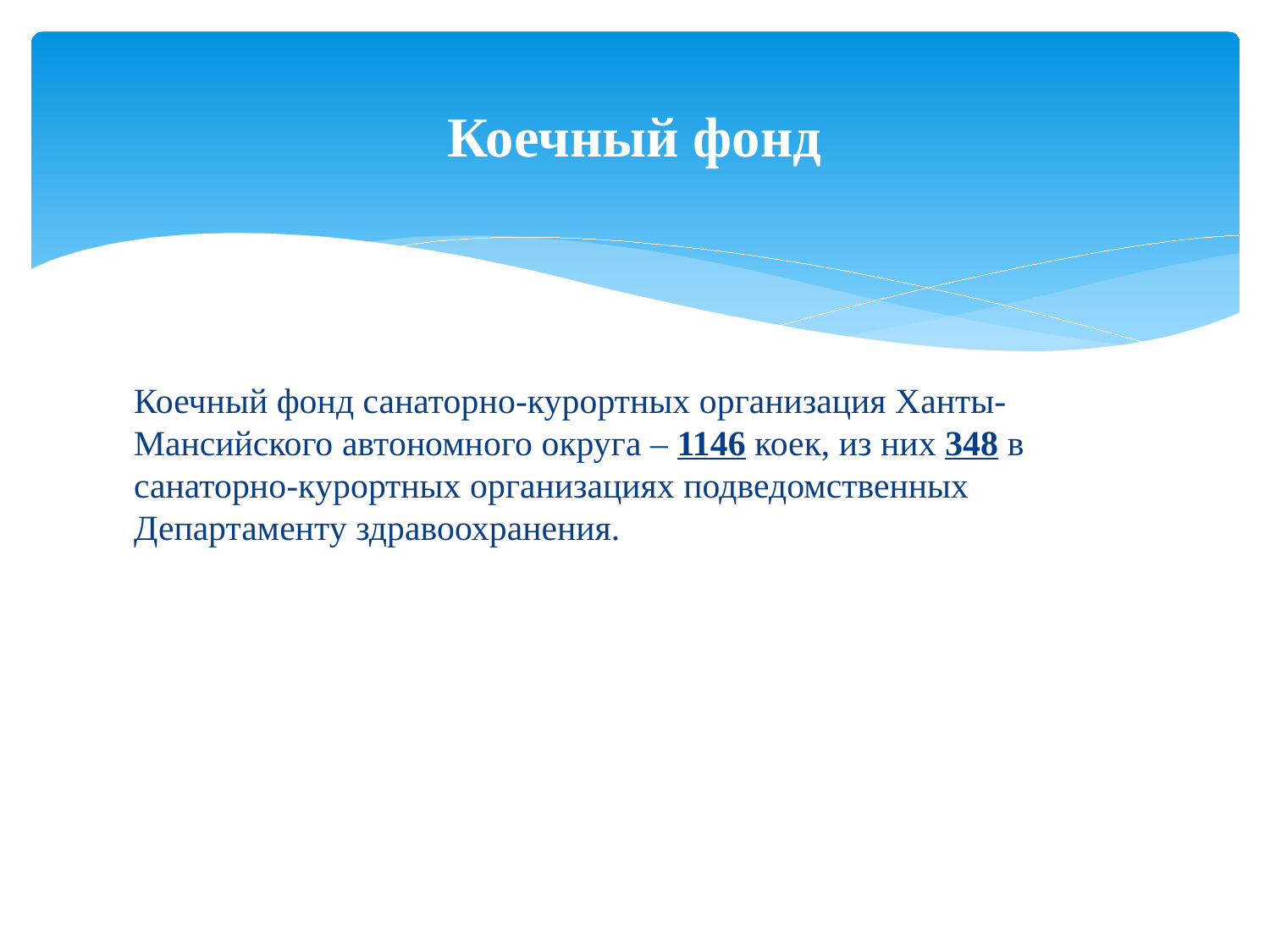

# Коечный фонд
Коечный фонд санаторно-курортных организация Ханты-Мансийского автономного округа – 1146 коек, из них 348 в санаторно-курортных организациях подведомственных Департаменту здравоохранения.